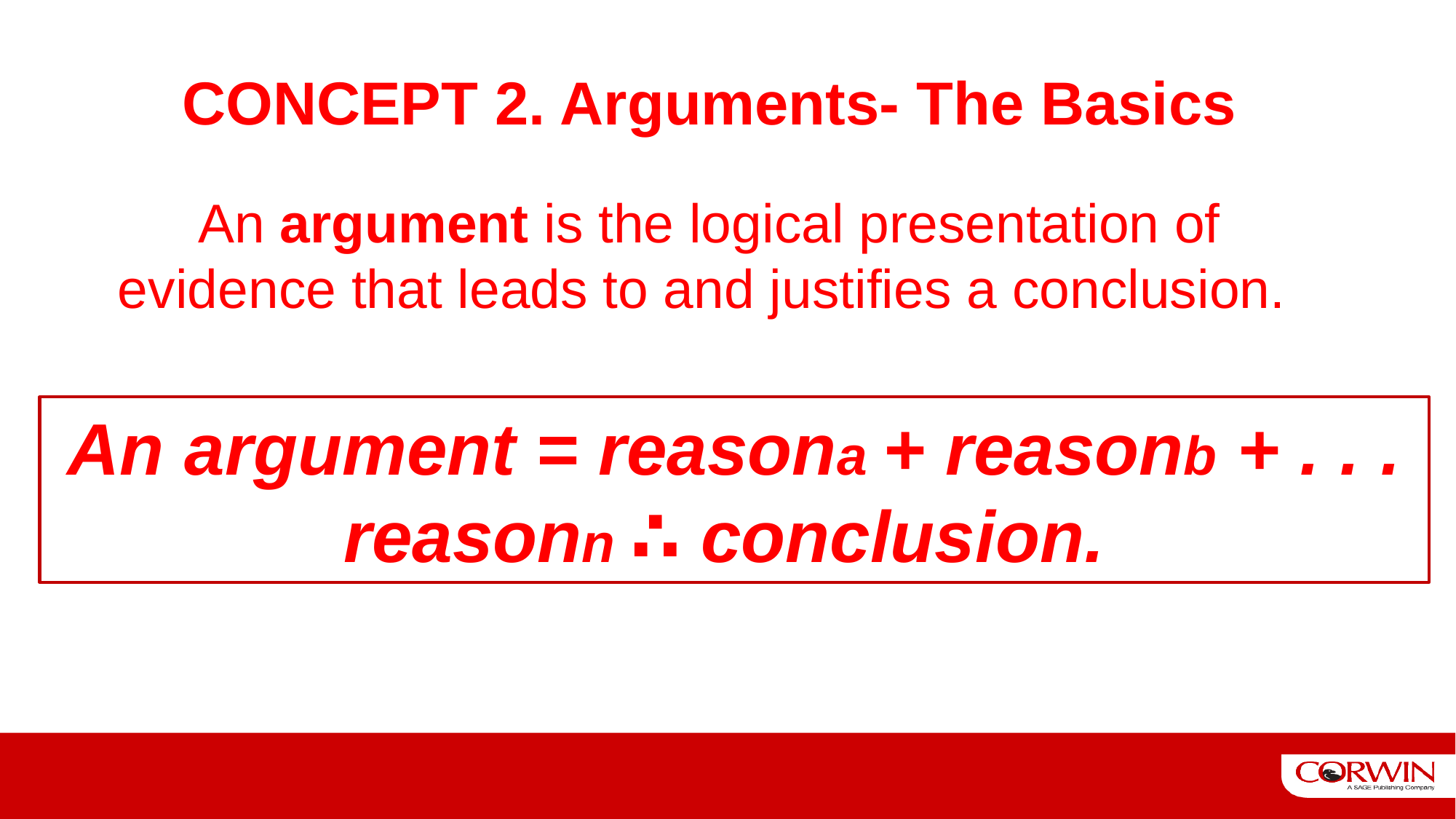

CONCEPT 2. Arguments- The Basics
An argument is the logical presentation of evidence that leads to and justifies a conclusion.
An argument = reasona + reasonb + . . . reasonn ∴ conclusion.